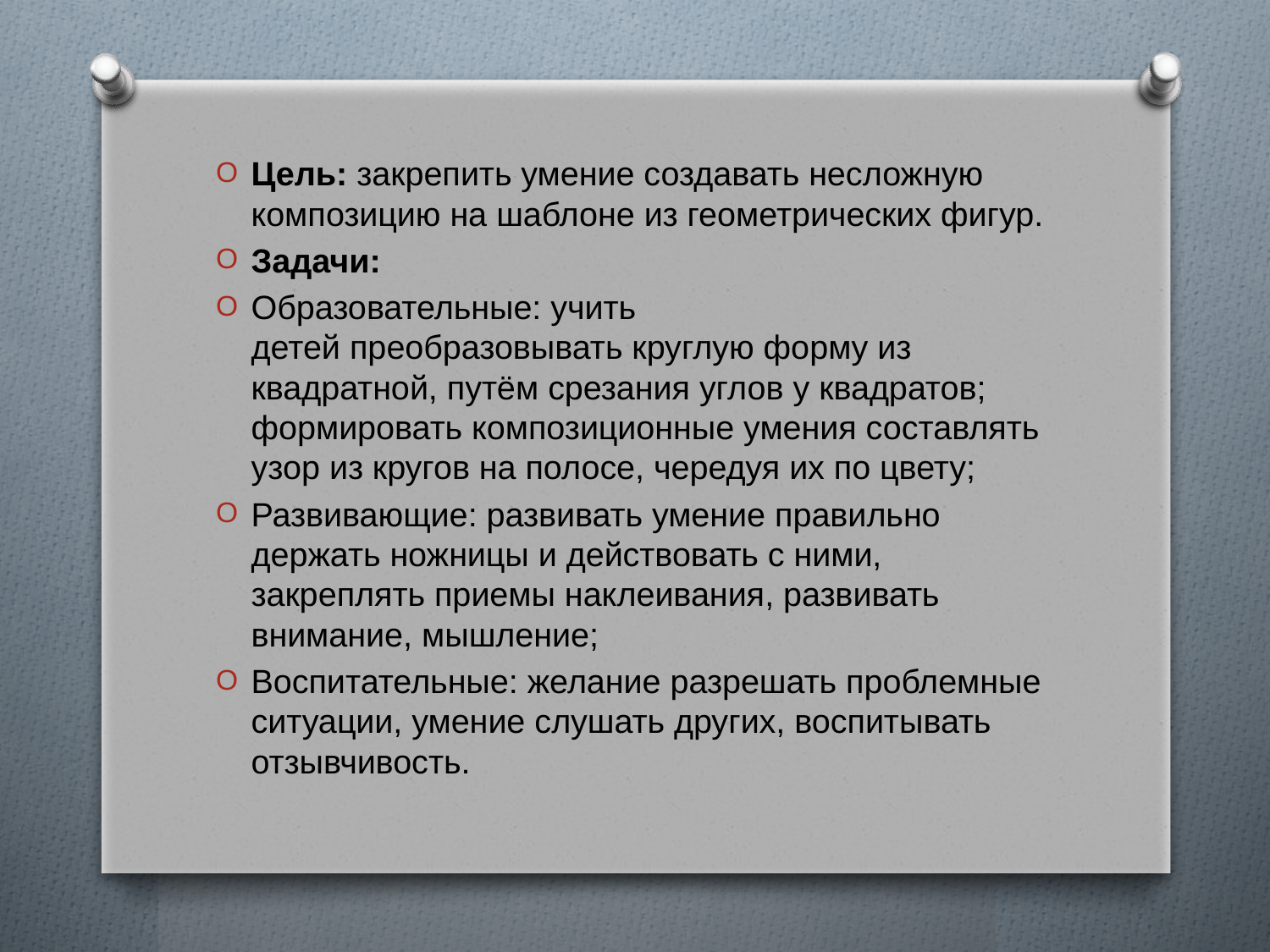

Цель: закрепить умение создавать несложную композицию на шаблоне из геометрических фигур.
Задачи:
Образовательные: учить детей преобразовывать круглую форму из квадратной, путём срезания углов у квадратов; формировать композиционные умения составлять узор из кругов на полосе, чередуя их по цвету;
Развивающие: развивать умение правильно держать ножницы и действовать с ними, закреплять приемы наклеивания, развивать внимание, мышление;
Воспитательные: желание разрешать проблемные ситуации, умение слушать других, воспитывать отзывчивость.